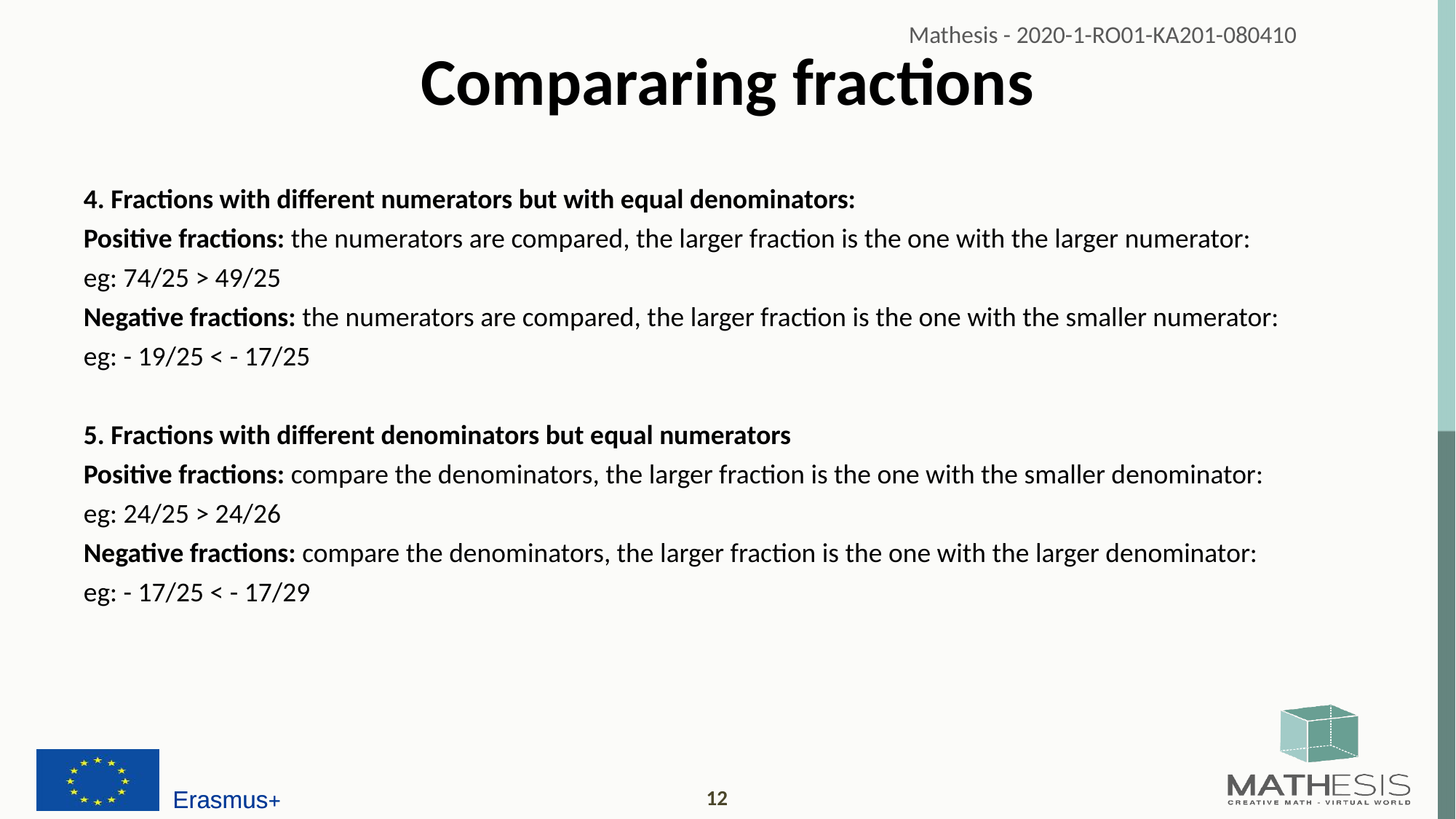

# Compararing fractions
4. Fractions with different numerators but with equal denominators:
Positive fractions: the numerators are compared, the larger fraction is the one with the larger numerator:
eg: 74/25 > 49/25
Negative fractions: the numerators are compared, the larger fraction is the one with the smaller numerator:
eg: - 19/25 < - 17/25

5. Fractions with different denominators but equal numerators
Positive fractions: compare the denominators, the larger fraction is the one with the smaller denominator:
eg: 24/25 > 24/26
Negative fractions: compare the denominators, the larger fraction is the one with the larger denominator:
eg: - 17/25 < - 17/29